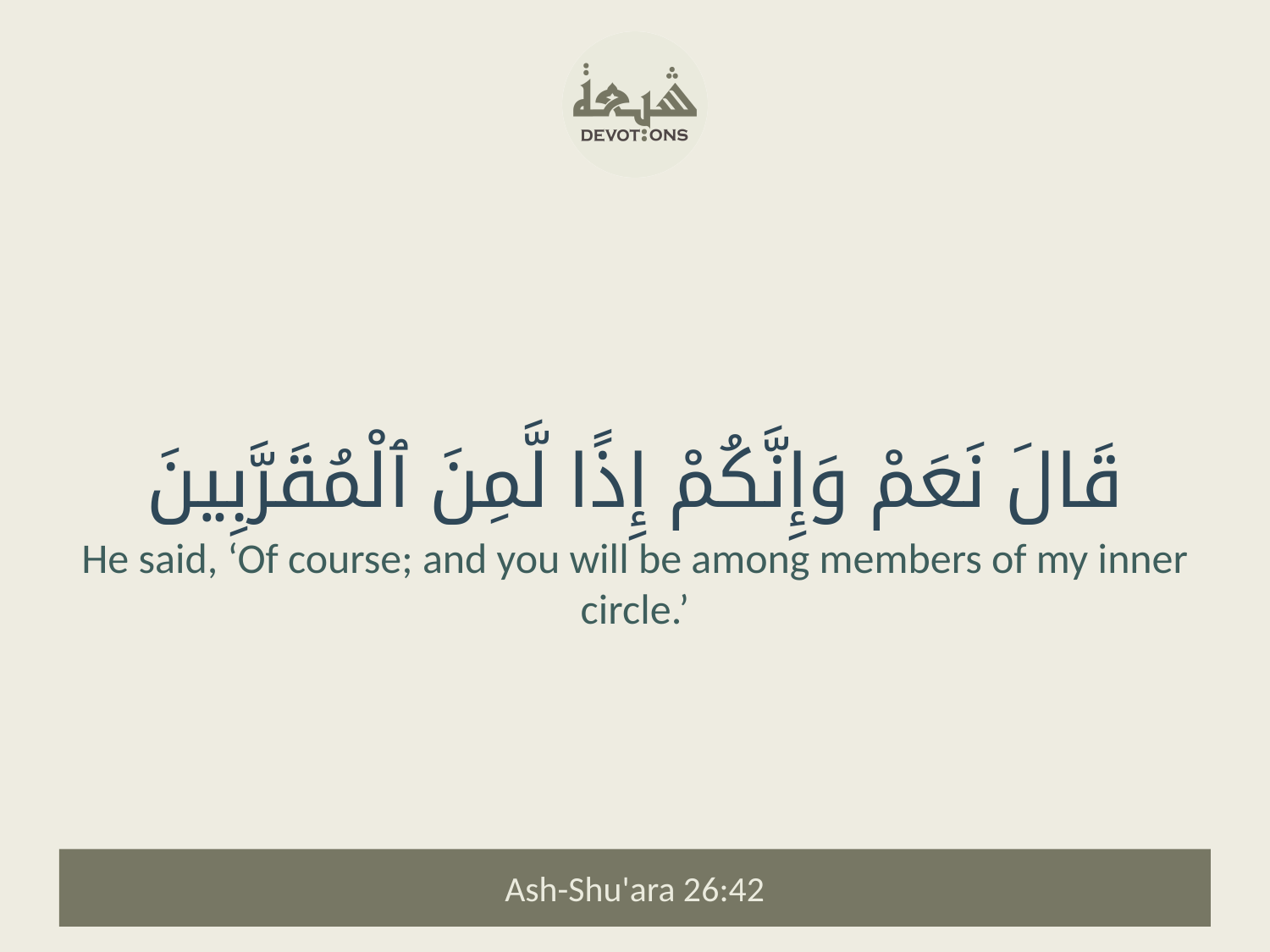

قَالَ نَعَمْ وَإِنَّكُمْ إِذًا لَّمِنَ ٱلْمُقَرَّبِينَ
He said, ‘Of course; and you will be among members of my inner circle.’
Ash-Shu'ara 26:42